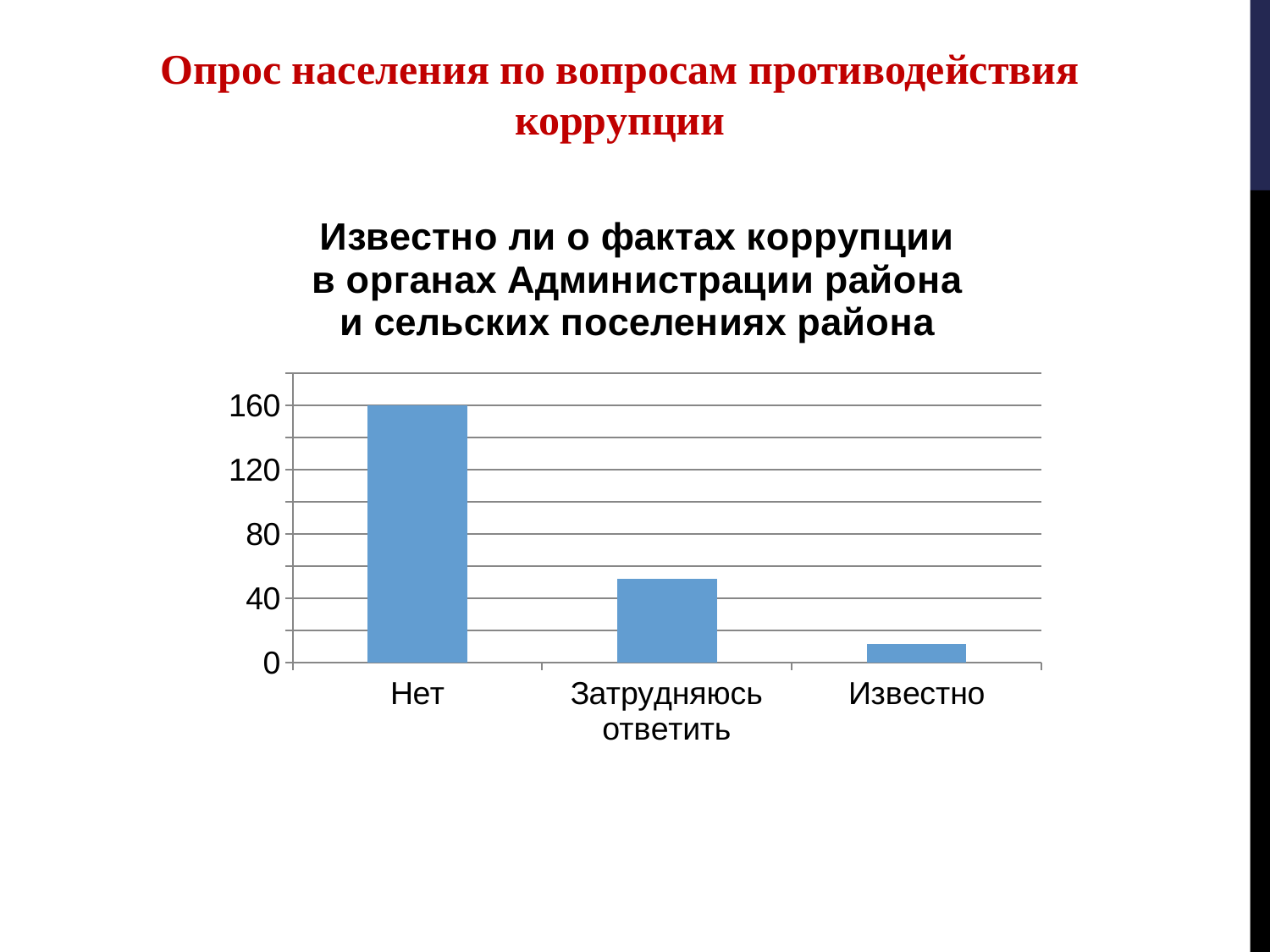

Опрос населения по вопросам противодействия коррупции

### Chart: Известно ли о фактах коррупции в органах Администрации района и сельских поселениях района

| Category | Ряд 1 |
|---|---|
| Нет | 160.0 |
| Затрудняюсь ответить | 52.0 |
| Известно | 12.0 |